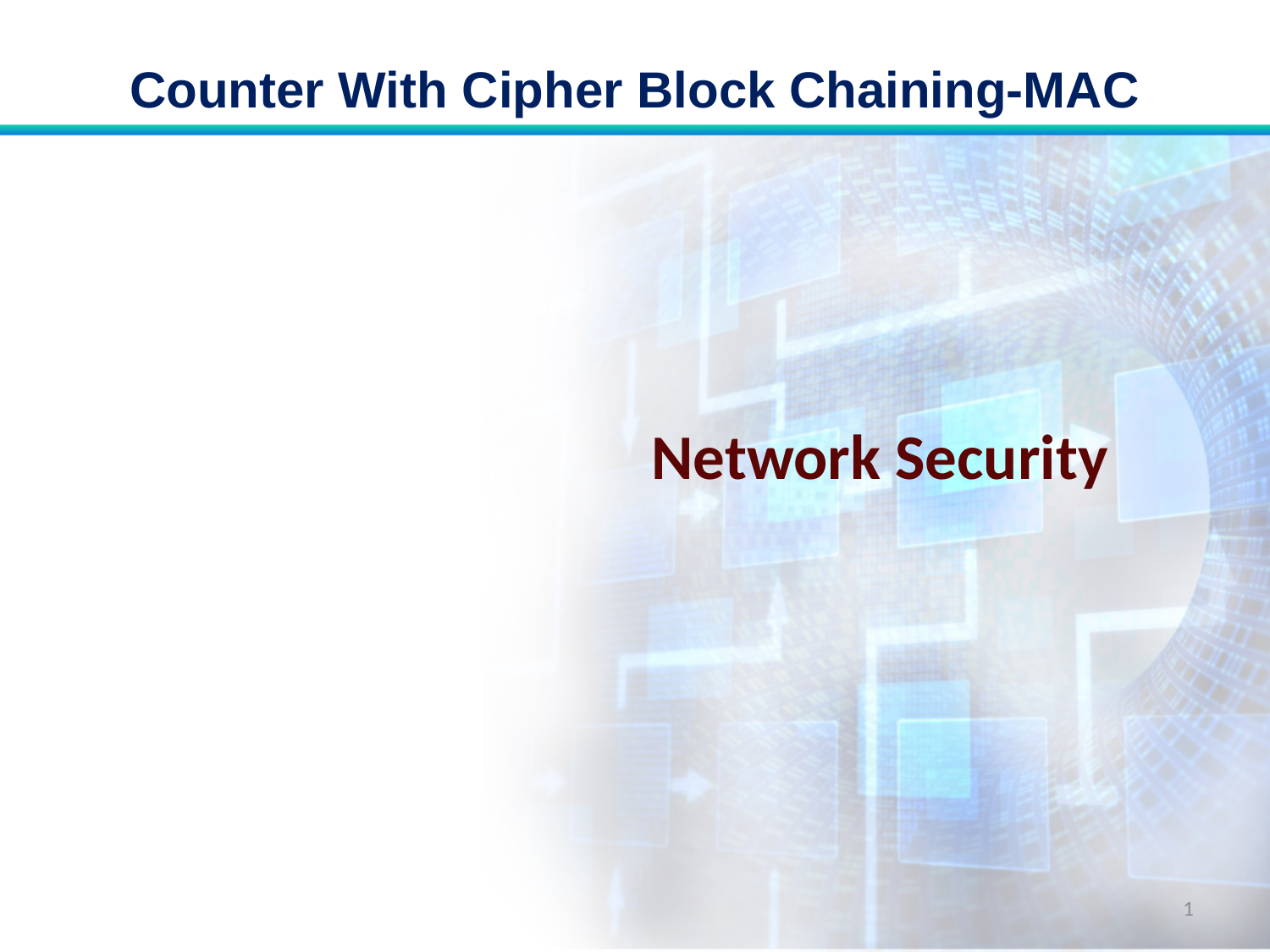

# Counter With Cipher Block Chaining-MAC
Network Security
1